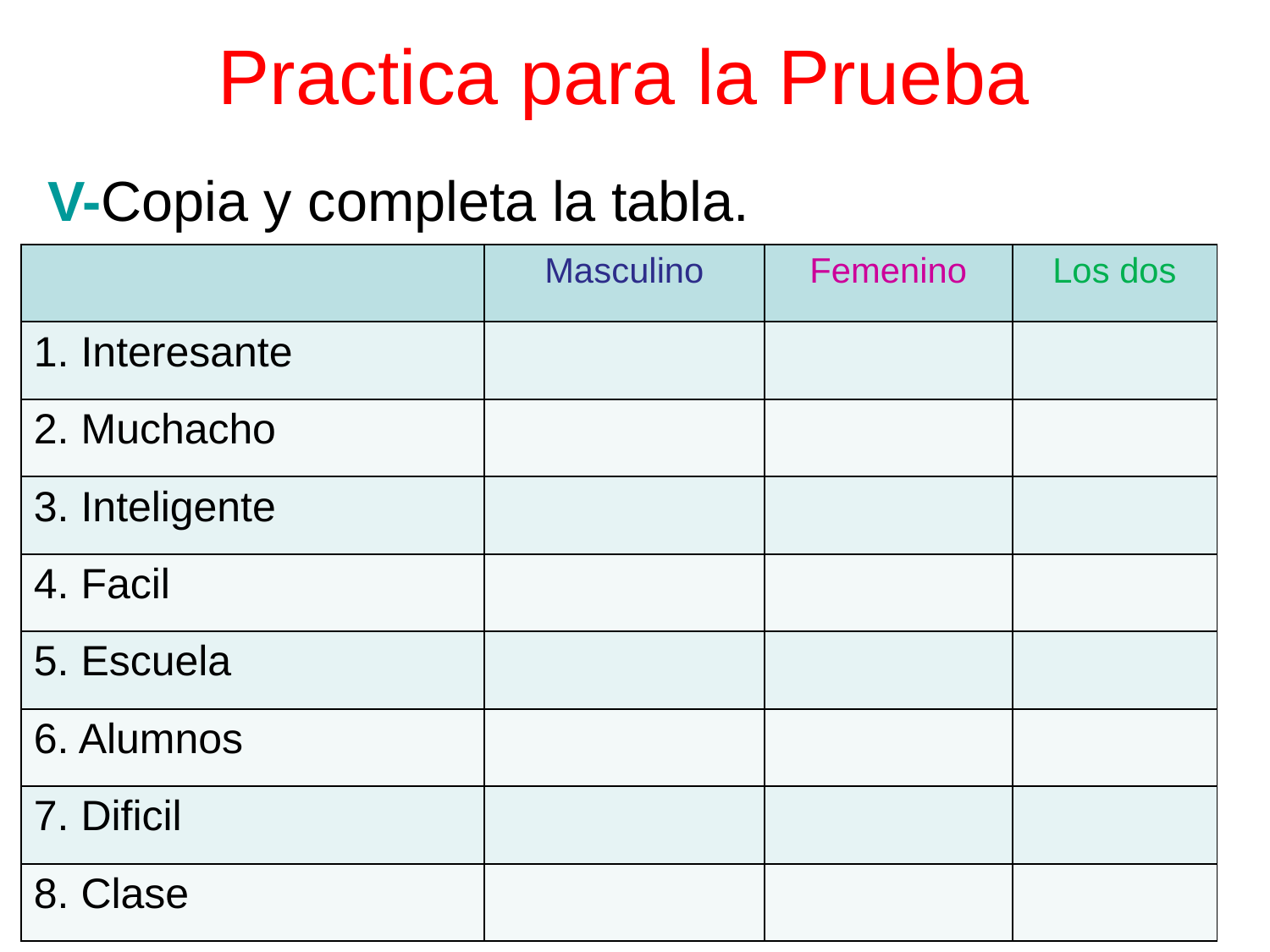

Practica para la Prueba
V-Copia y completa la tabla.
|  | Masculino | Femenino | Los dos |
| --- | --- | --- | --- |
| 1. Interesante |  |  |  |
| 2. Muchacho |  |  |  |
| 3. Inteligente |  |  |  |
| 4. Facil |  |  |  |
| 5. Escuela |  |  |  |
| 6. Alumnos |  |  |  |
| 7. Dificil |  |  |  |
| 8. Clase |  |  |  |